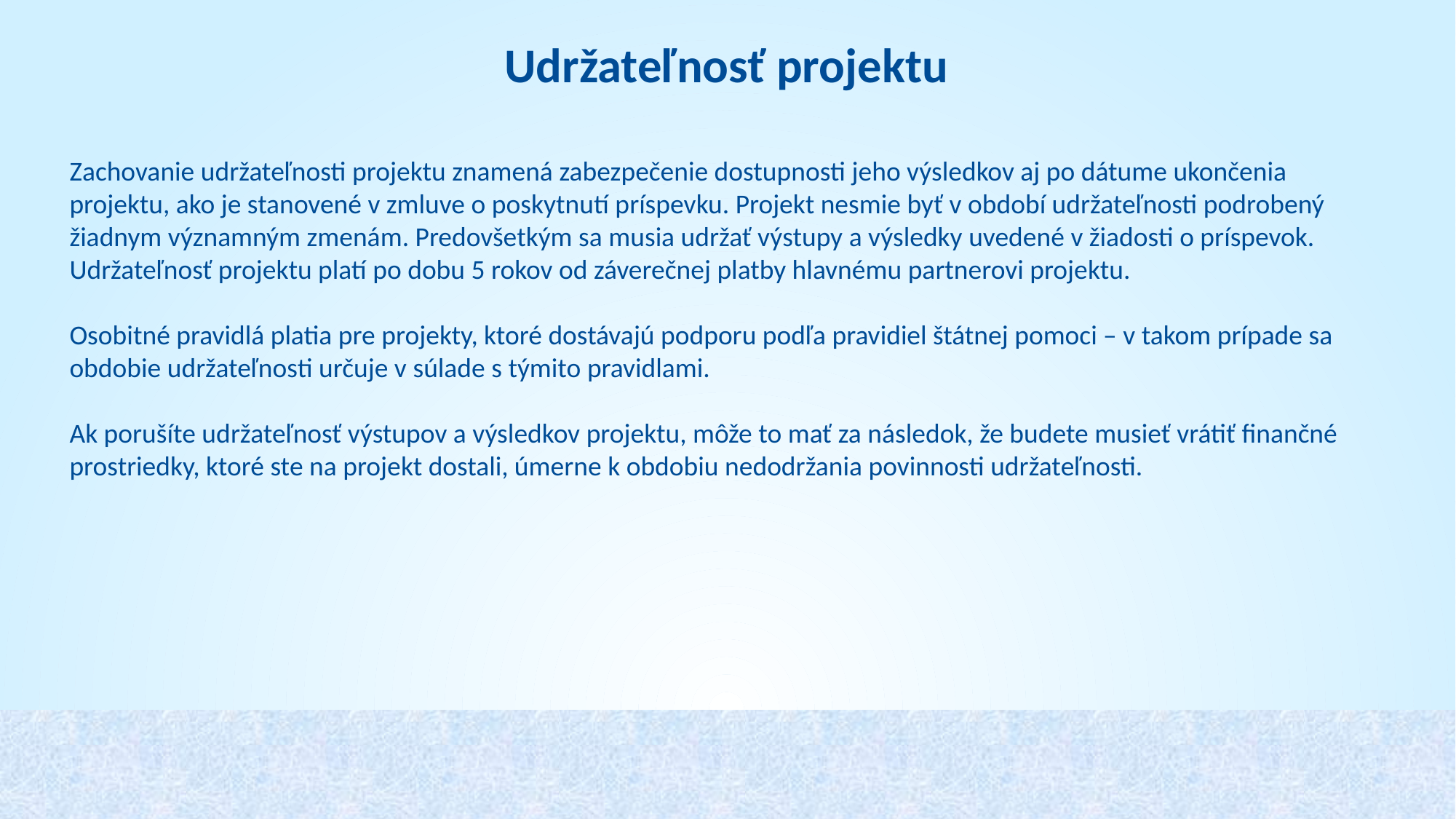

Udržateľnosť projektu
Zachovanie udržateľnosti projektu znamená zabezpečenie dostupnosti jeho výsledkov aj po dátume ukončenia projektu, ako je stanovené v zmluve o poskytnutí príspevku. Projekt nesmie byť v období udržateľnosti podrobený žiadnym významným zmenám. Predovšetkým sa musia udržať výstupy a výsledky uvedené v žiadosti o príspevok. Udržateľnosť projektu platí po dobu 5 rokov od záverečnej platby hlavnému partnerovi projektu.

Osobitné pravidlá platia pre projekty, ktoré dostávajú podporu podľa pravidiel štátnej pomoci – v takom prípade sa obdobie udržateľnosti určuje v súlade s týmito pravidlami.

Ak porušíte udržateľnosť výstupov a výsledkov projektu, môže to mať za následok, že budete musieť vrátiť finančné prostriedky, ktoré ste na projekt dostali, úmerne k obdobiu nedodržania povinnosti udržateľnosti.